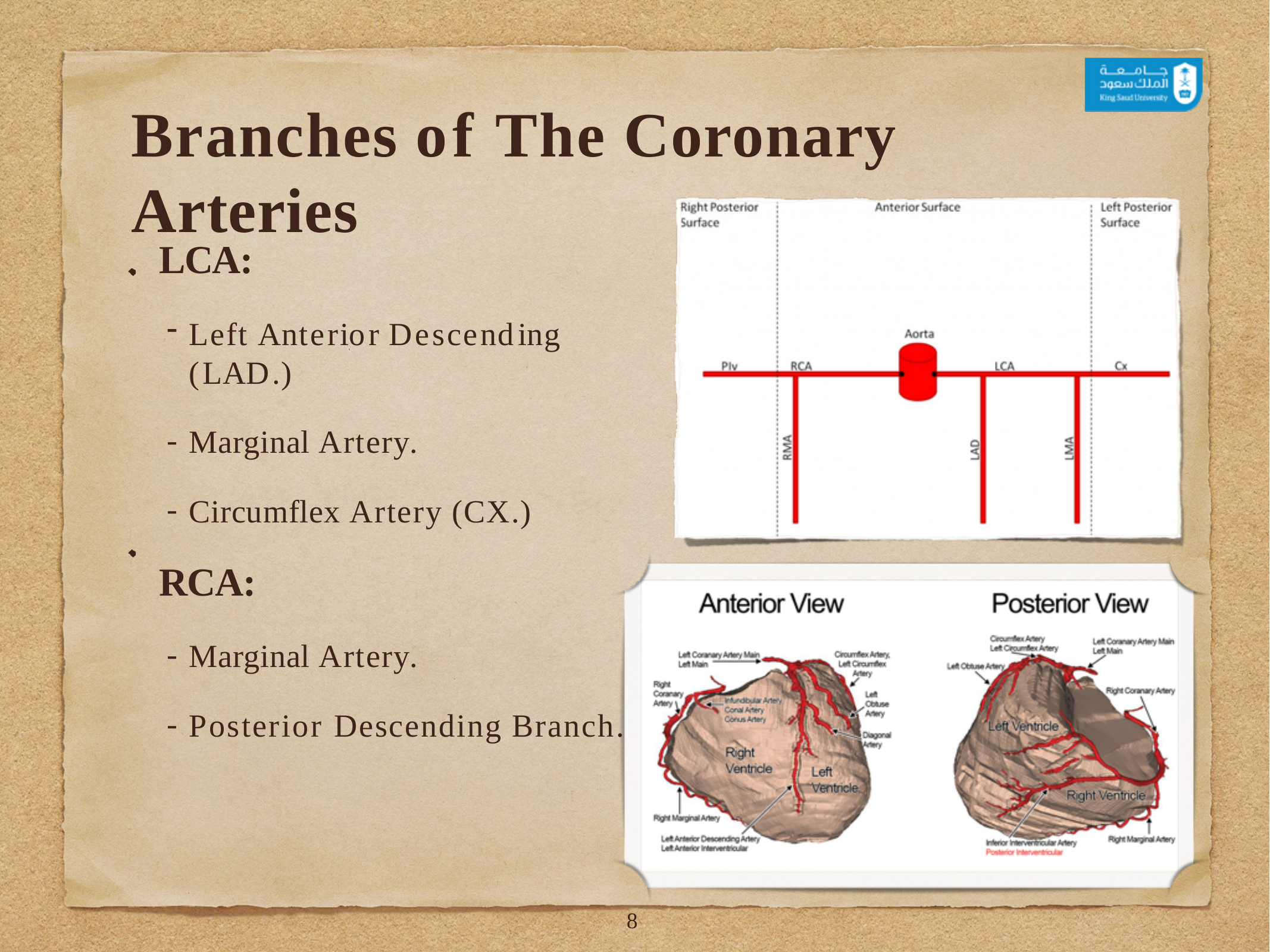

# Branches of The Coronary Arteries

LCA:
Left Anterior Descending	(LAD.)

Marginal Artery.

Circumflex Artery (CX.)
RCA:
Marginal Artery.

Posterior Descending Branch.

8